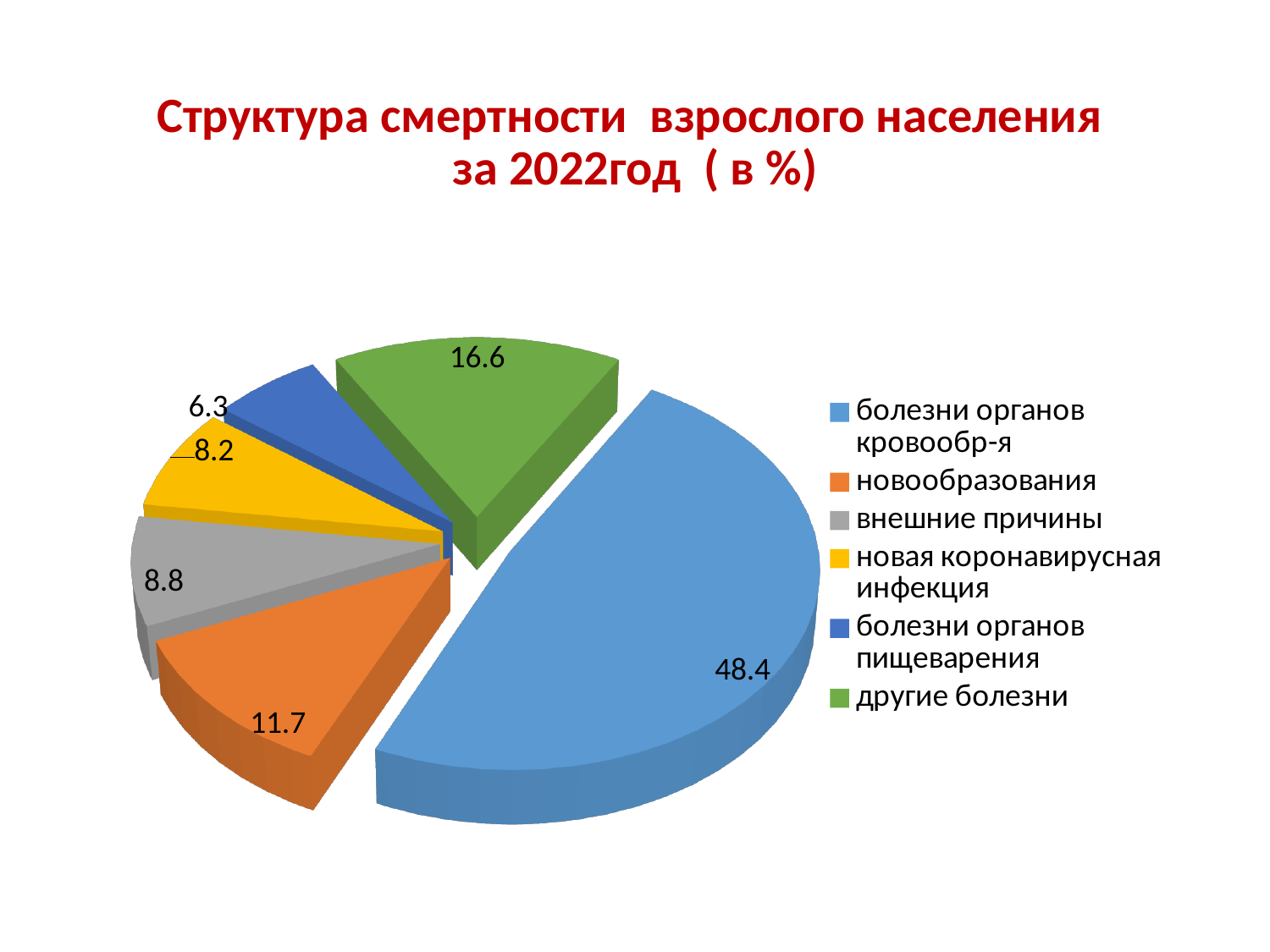

# Структура смертности  взрослого населения за 2022год  ( в %)

[unsupported chart]